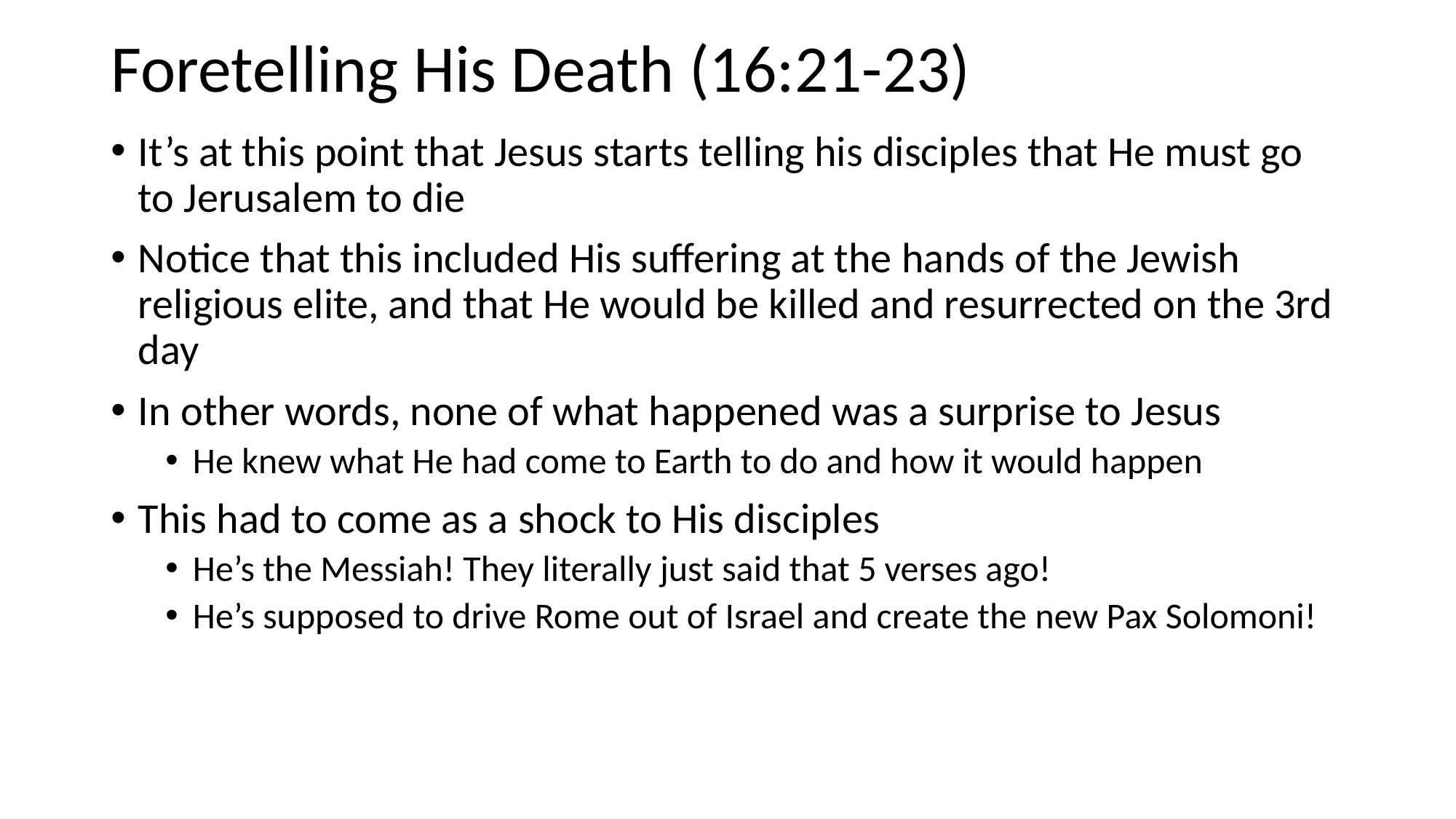

# Foretelling His Death (16:21-23)
It’s at this point that Jesus starts telling his disciples that He must go to Jerusalem to die
Notice that this included His suffering at the hands of the Jewish religious elite, and that He would be killed and resurrected on the 3rd day
In other words, none of what happened was a surprise to Jesus
He knew what He had come to Earth to do and how it would happen
This had to come as a shock to His disciples
He’s the Messiah! They literally just said that 5 verses ago!
He’s supposed to drive Rome out of Israel and create the new Pax Solomoni!